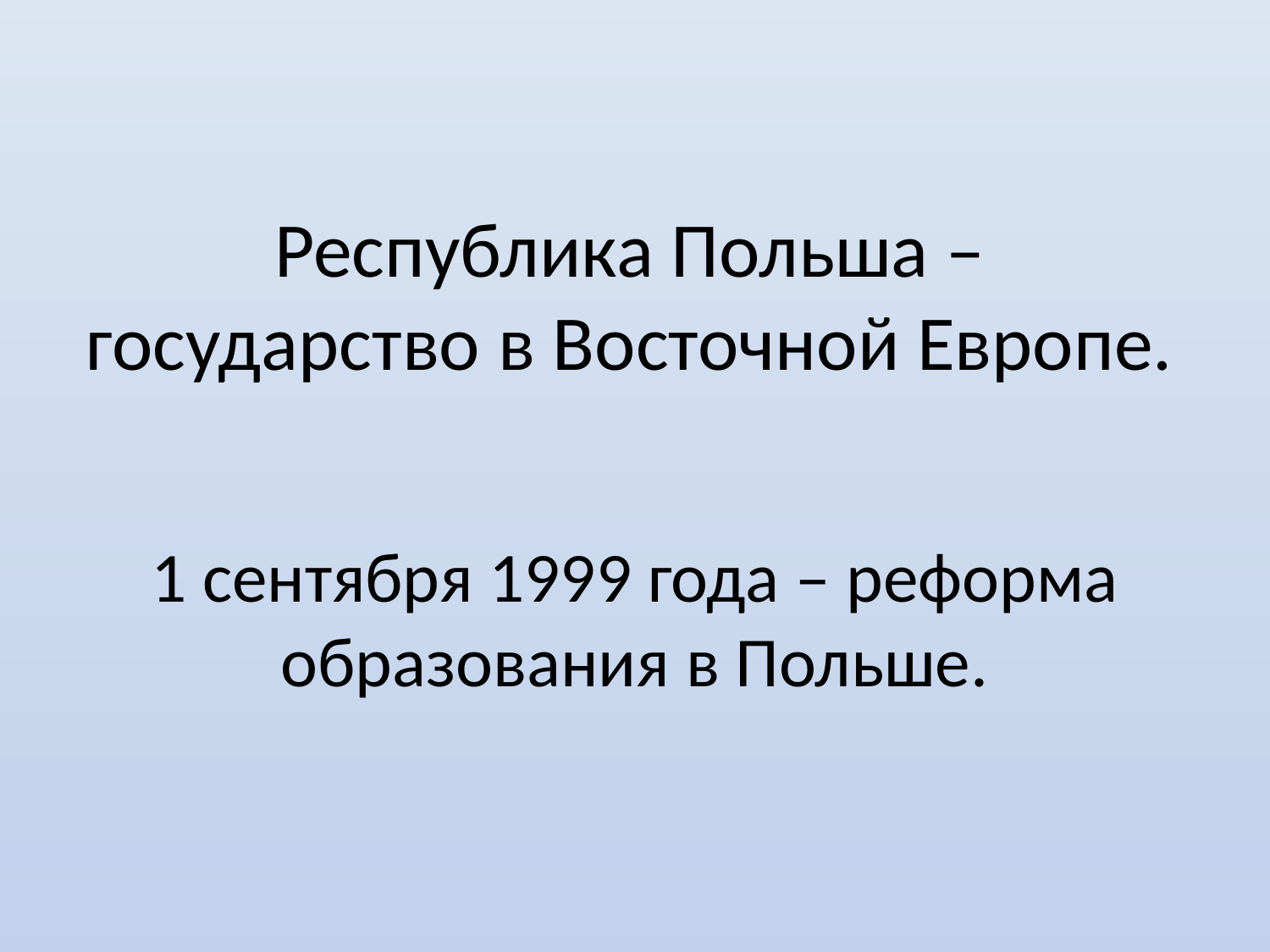

Республика Польша – государство в Восточной Европе.
1 сентября 1999 года – реформа образования в Польше.